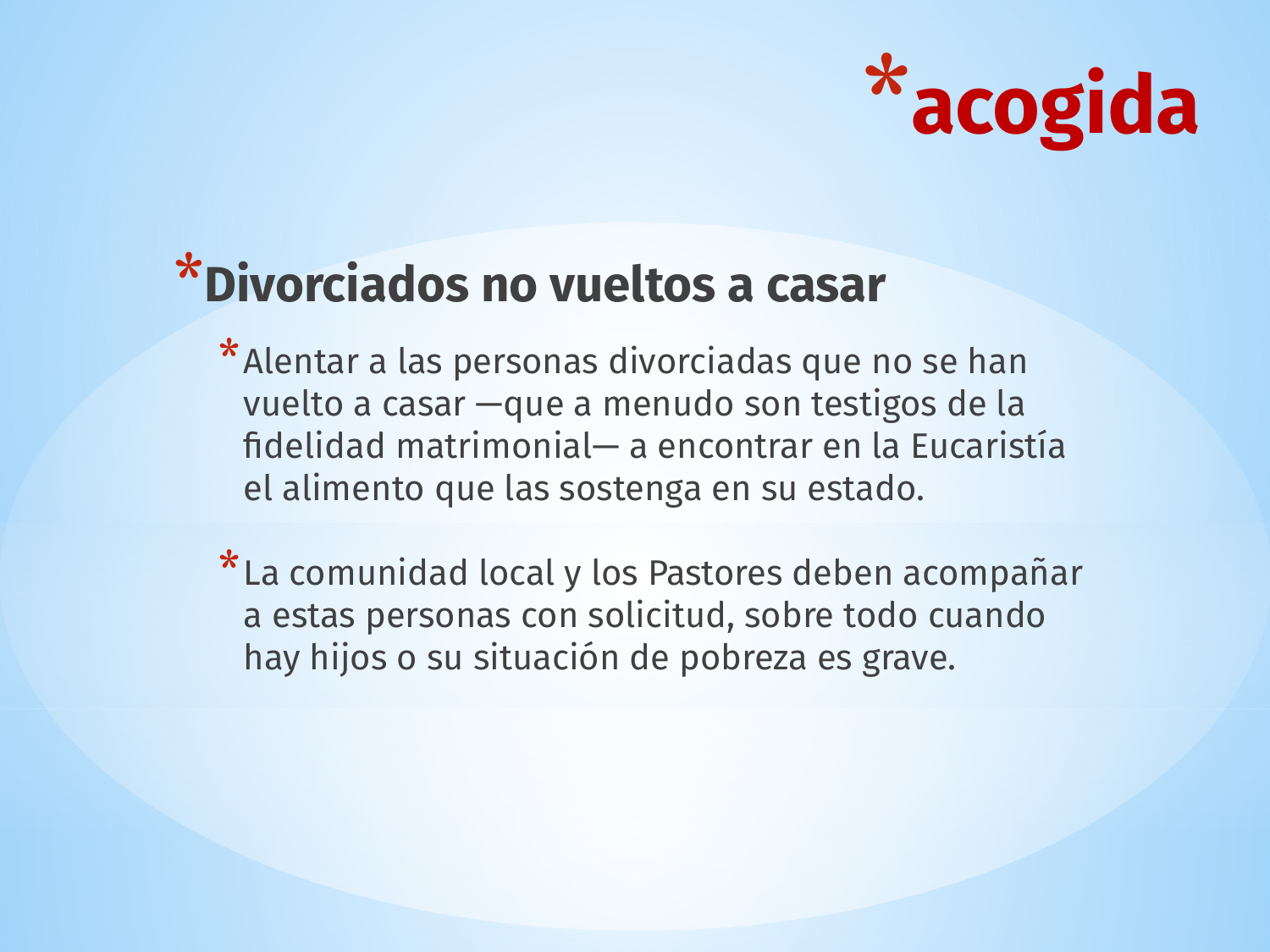

# acogida
Divorciados no vueltos a casar
Alentar a las personas divorciadas que no se han vuelto a casar —que a menudo son testigos de la fidelidad matrimonial— a encontrar en la Eucaristía el alimento que las sostenga en su estado.
La comunidad local y los Pastores deben acompañar a estas personas con solicitud, sobre todo cuando hay hijos o su situación de pobreza es grave.